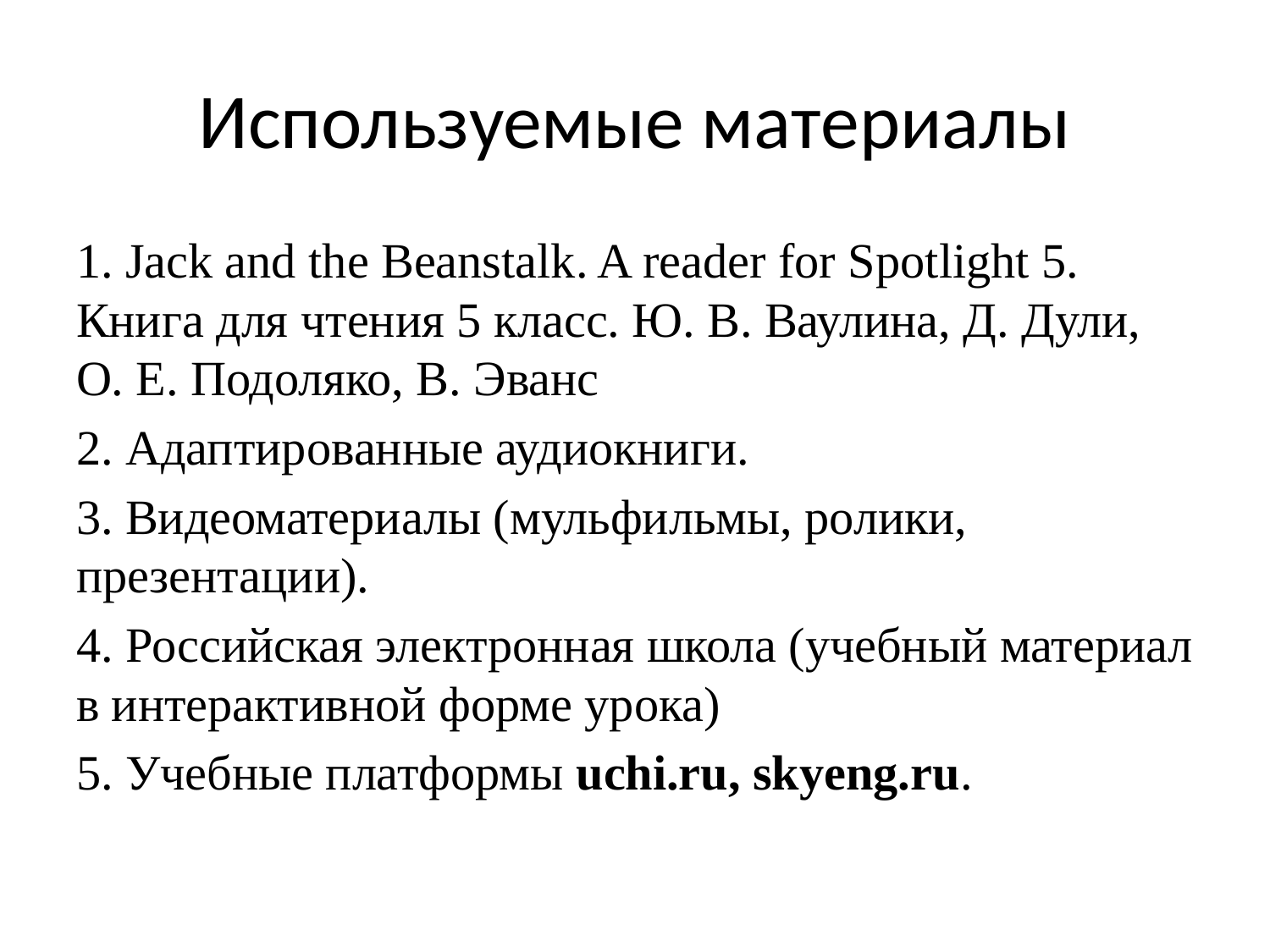

# Используемые материалы
1. Jack and the Beanstalk. A reader for Spotlight 5. Книга для чтения 5 класс. Ю. В. Ваулина, Д. Дули, О. Е. Подоляко, В. Эванс
2. Адаптированные аудиокниги.
3. Видеоматериалы (мульфильмы, ролики, презентации).
4. Российская электронная школа (учебный материал в интерактивной форме урока)
5. Учебные платформы uchi.ru, skyeng.ru.